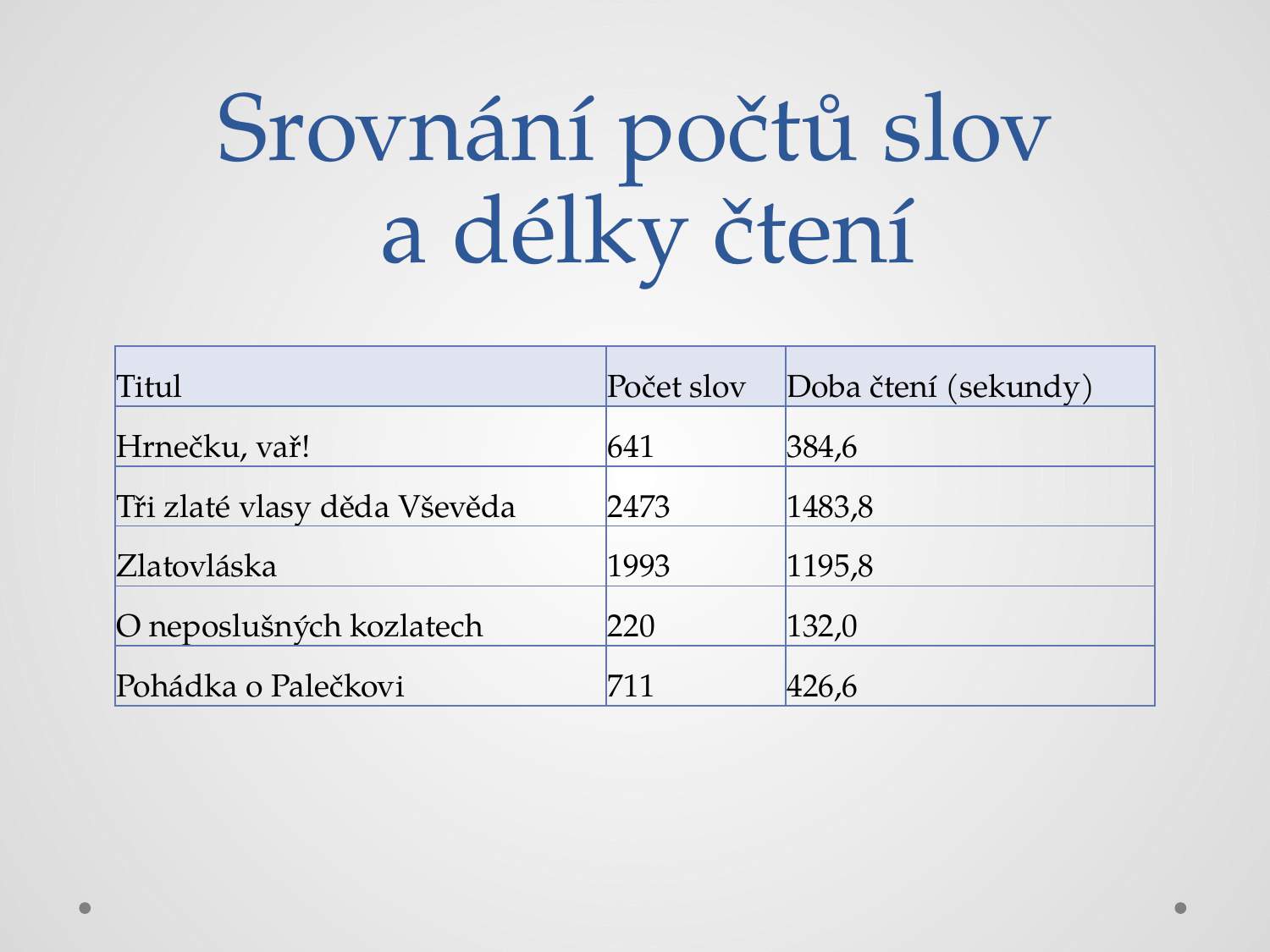

# Srovnání počtů slov a délky čtení
| Titul | Počet slov | Doba čtení (sekundy) |
| --- | --- | --- |
| Hrnečku, vař! | 641 | 384,6 |
| Tři zlaté vlasy děda Vševěda | 2473 | 1483,8 |
| Zlatovláska | 1993 | 1195,8 |
| O neposlušných kozlatech | 220 | 132,0 |
| Pohádka o Palečkovi | 711 | 426,6 |